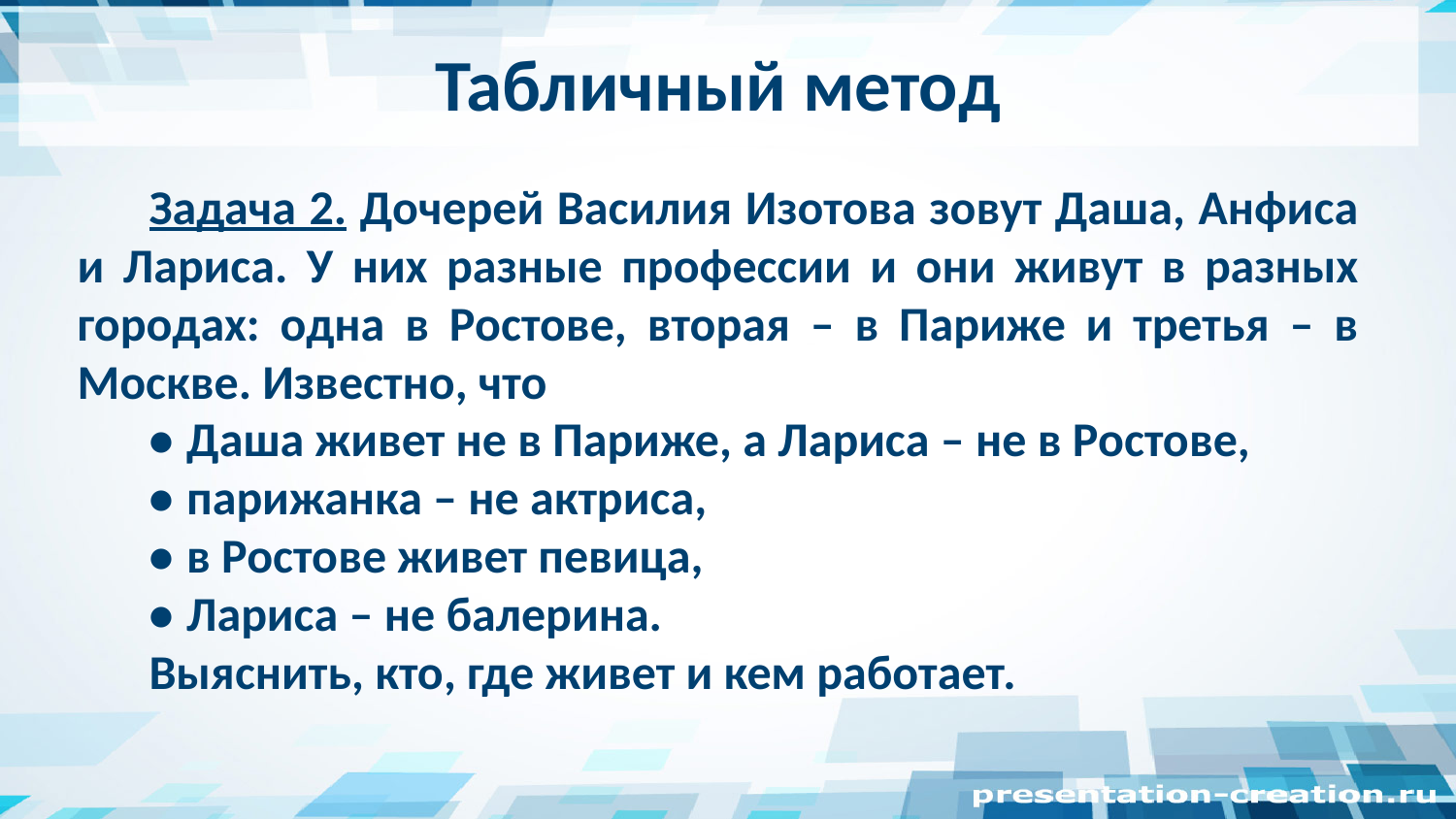

Табличный метод
Задача 2. Дочерей Василия Изотова зовут Даша, Анфиса и Лариса. У них разные профессии и они живут в разных городах: одна в Ростове, вторая – в Париже и третья – в Москве. Известно, что
•	Даша живет не в Париже, а Лариса – не в Ростове,
•	парижанка – не актриса,
•	в Ростове живет певица,
•	Лариса – не балерина.
Выяснить, кто, где живет и кем работает.